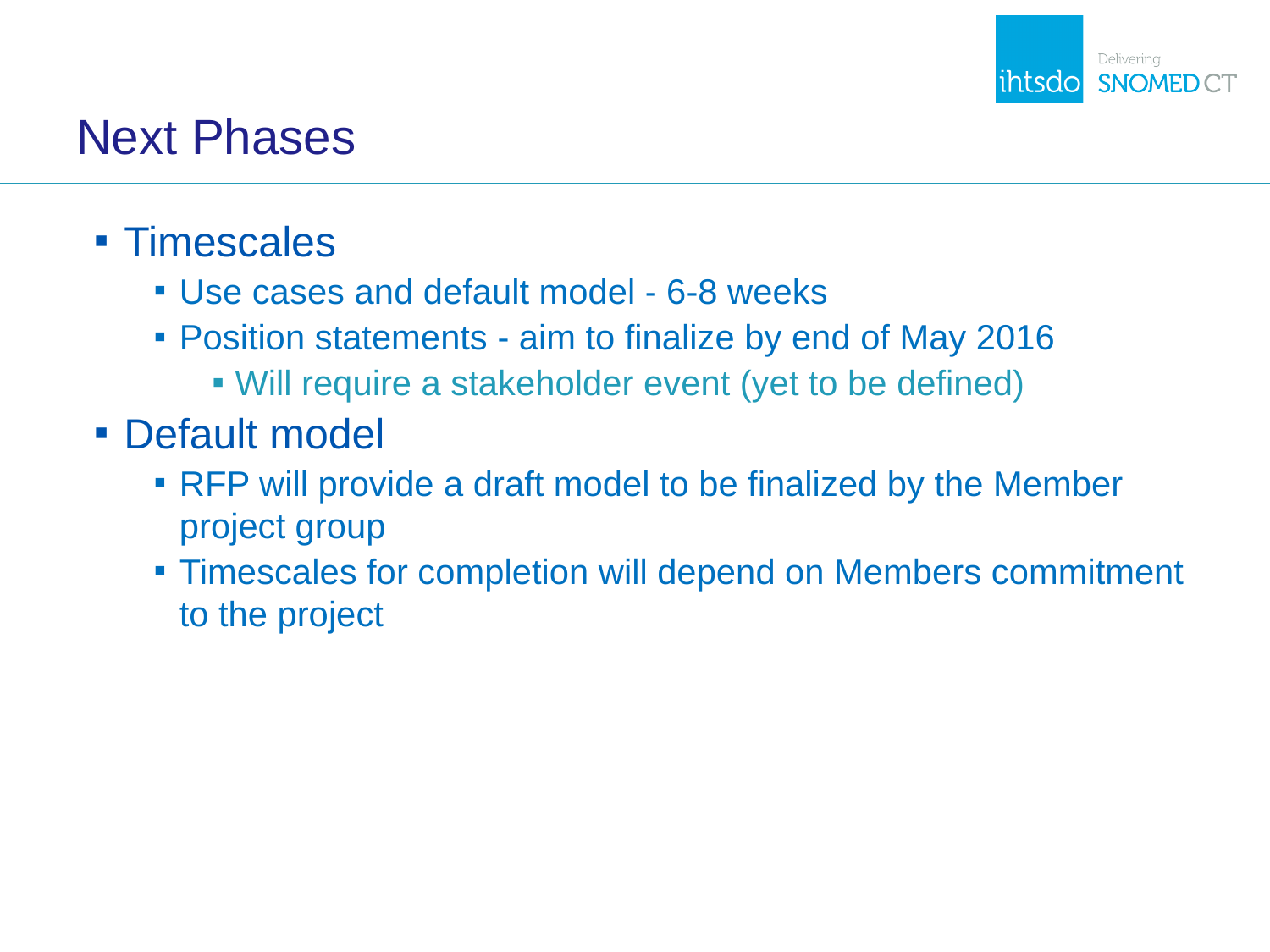

# Next Phases
Timescales
Use cases and default model - 6-8 weeks
Position statements - aim to finalize by end of May 2016
Will require a stakeholder event (yet to be defined)
Default model
RFP will provide a draft model to be finalized by the Member project group
Timescales for completion will depend on Members commitment to the project